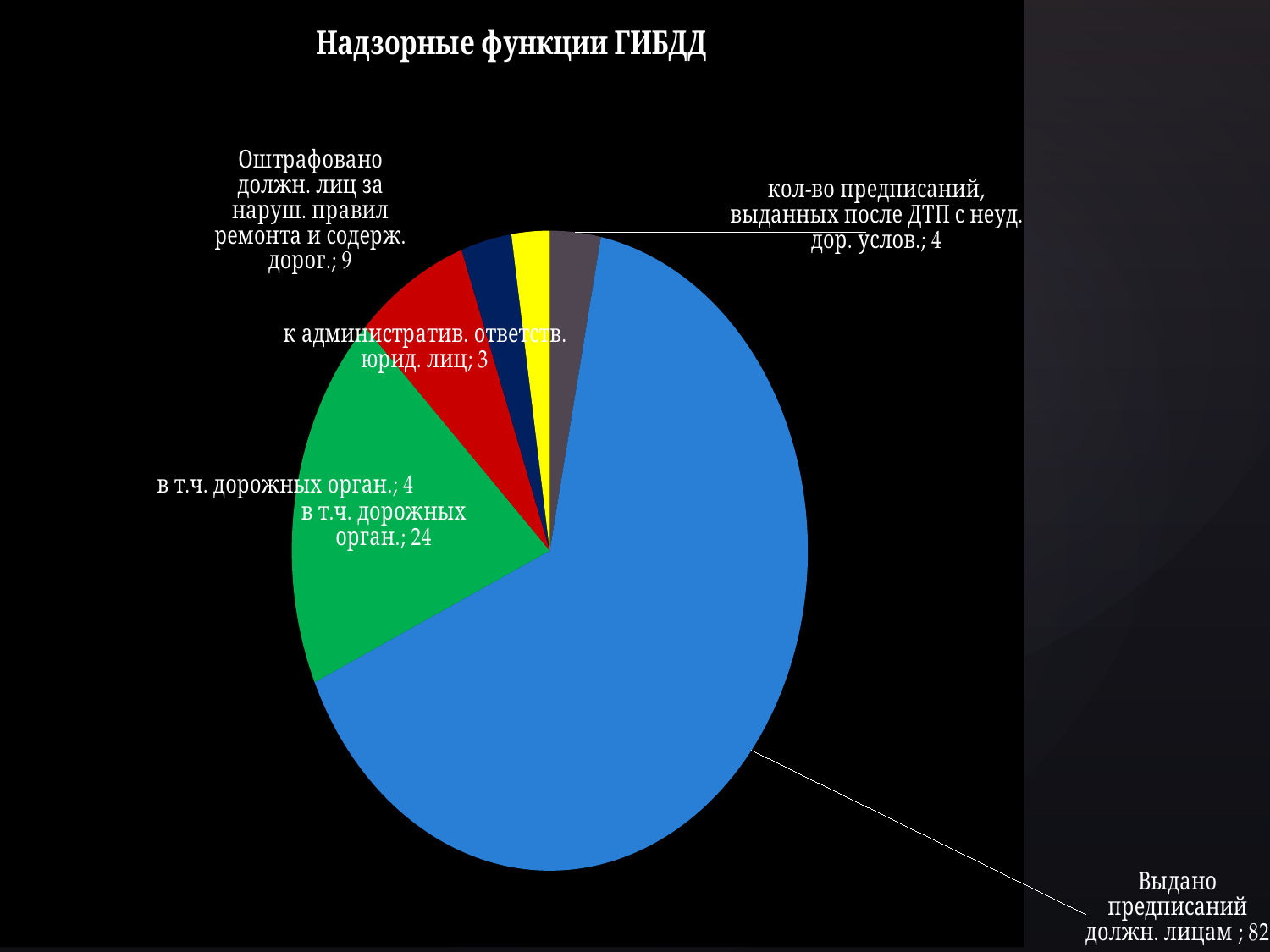

### Chart: Надзорные функции ГИБДД

| Category | Ряд 1 |
|---|---|
| кол-во предписаний, выданных после ДТП с неуд. дор. услов. | 4.0 |
| Выдано предписаний должн. лицам  | 82.0 |
| в т.ч. дорожных орган. | 24.0 |
| Оштрафовано должн. лиц за наруш. правил ремонта и содерж. дорог. | 9.0 |
| в т.ч. дорожных орган. | 4.0 |
| к административ. ответств. юрид. лиц | 3.0 |